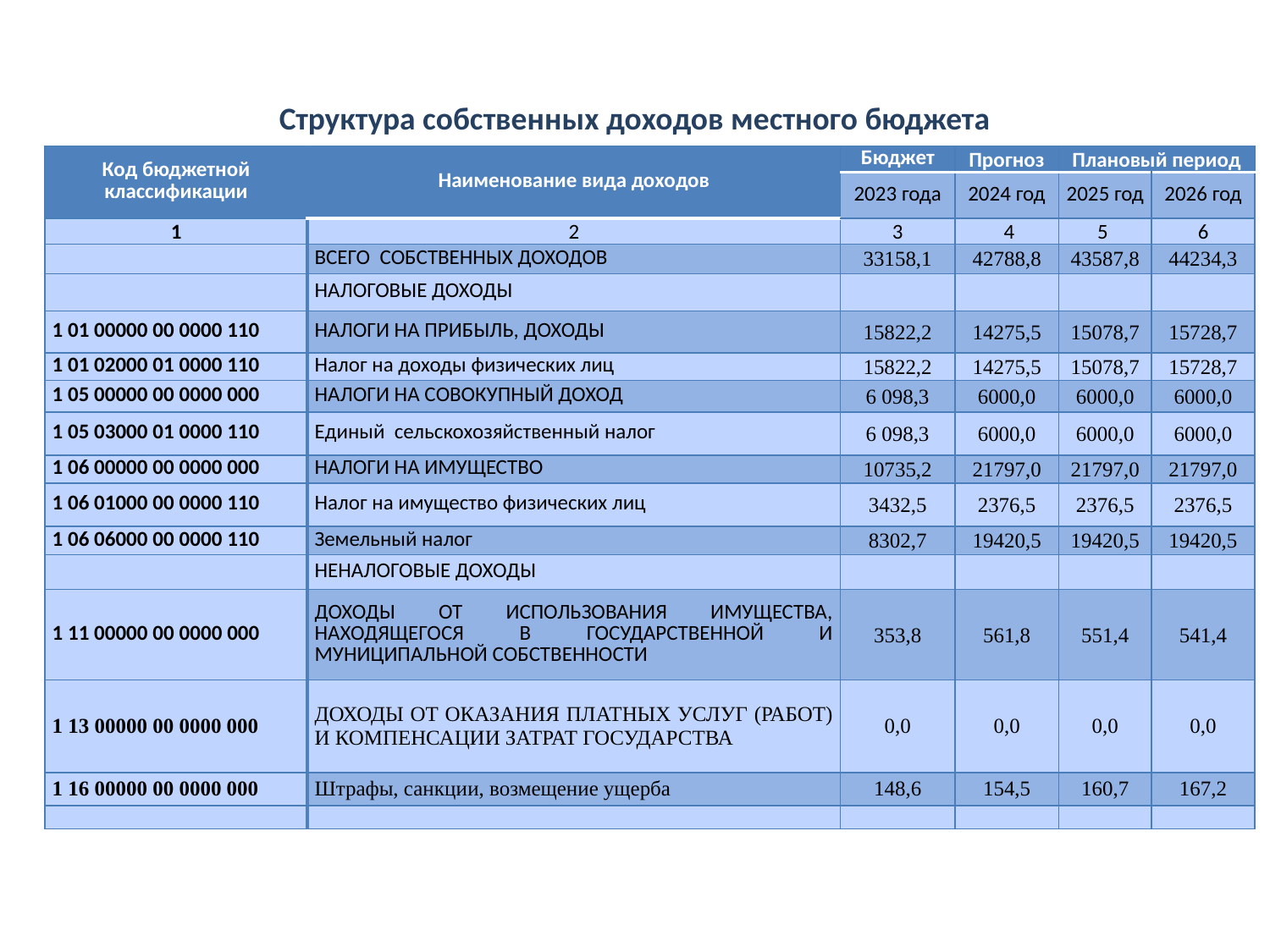

# Структура собственных доходов местного бюджета
| Код бюджетной классификации | Наименование вида доходов | Бюджет | Прогноз | Плановый период |  |
| --- | --- | --- | --- | --- | --- |
|  |  | 2023 года | 2024 год | 2025 год | 2026 год |
| 1 | 2 | 3 | 4 | 5 | 6 |
|  | ВСЕГО СОБСТВЕННЫХ ДОХОДОВ | 33158,1 | 42788,8 | 43587,8 | 44234,3 |
|  | НАЛОГОВЫЕ ДОХОДЫ |  |  |  |  |
| 1 01 00000 00 0000 110 | НАЛОГИ НА ПРИБЫЛЬ, ДОХОДЫ | 15822,2 | 14275,5 | 15078,7 | 15728,7 |
| 1 01 02000 01 0000 110 | Налог на доходы физических лиц | 15822,2 | 14275,5 | 15078,7 | 15728,7 |
| 1 05 00000 00 0000 000 | НАЛОГИ НА СОВОКУПНЫЙ ДОХОД | 6 098,3 | 6000,0 | 6000,0 | 6000,0 |
| 1 05 03000 01 0000 110 | Единый сельскохозяйственный налог | 6 098,3 | 6000,0 | 6000,0 | 6000,0 |
| 1 06 00000 00 0000 000 | НАЛОГИ НА ИМУЩЕСТВО | 10735,2 | 21797,0 | 21797,0 | 21797,0 |
| 1 06 01000 00 0000 110 | Налог на имущество физических лиц | 3432,5 | 2376,5 | 2376,5 | 2376,5 |
| 1 06 06000 00 0000 110 | Земельный налог | 8302,7 | 19420,5 | 19420,5 | 19420,5 |
|  | НЕНАЛОГОВЫЕ ДОХОДЫ |  |  |  |  |
| 1 11 00000 00 0000 000 | ДОХОДЫ ОТ ИСПОЛЬЗОВАНИЯ ИМУЩЕСТВА, НАХОДЯЩЕГОСЯ В ГОСУДАРСТВЕННОЙ И МУНИЦИПАЛЬНОЙ СОБСТВЕННОСТИ | 353,8 | 561,8 | 551,4 | 541,4 |
| 1 13 00000 00 0000 000 | ДОХОДЫ ОТ ОКАЗАНИЯ ПЛАТНЫХ УСЛУГ (РАБОТ) И КОМПЕНСАЦИИ ЗАТРАТ ГОСУДАРСТВА | 0,0 | 0,0 | 0,0 | 0,0 |
| 1 16 00000 00 0000 000 | Штрафы, санкции, возмещение ущерба | 148,6 | 154,5 | 160,7 | 167,2 |
|  |  |  |  |  |  |